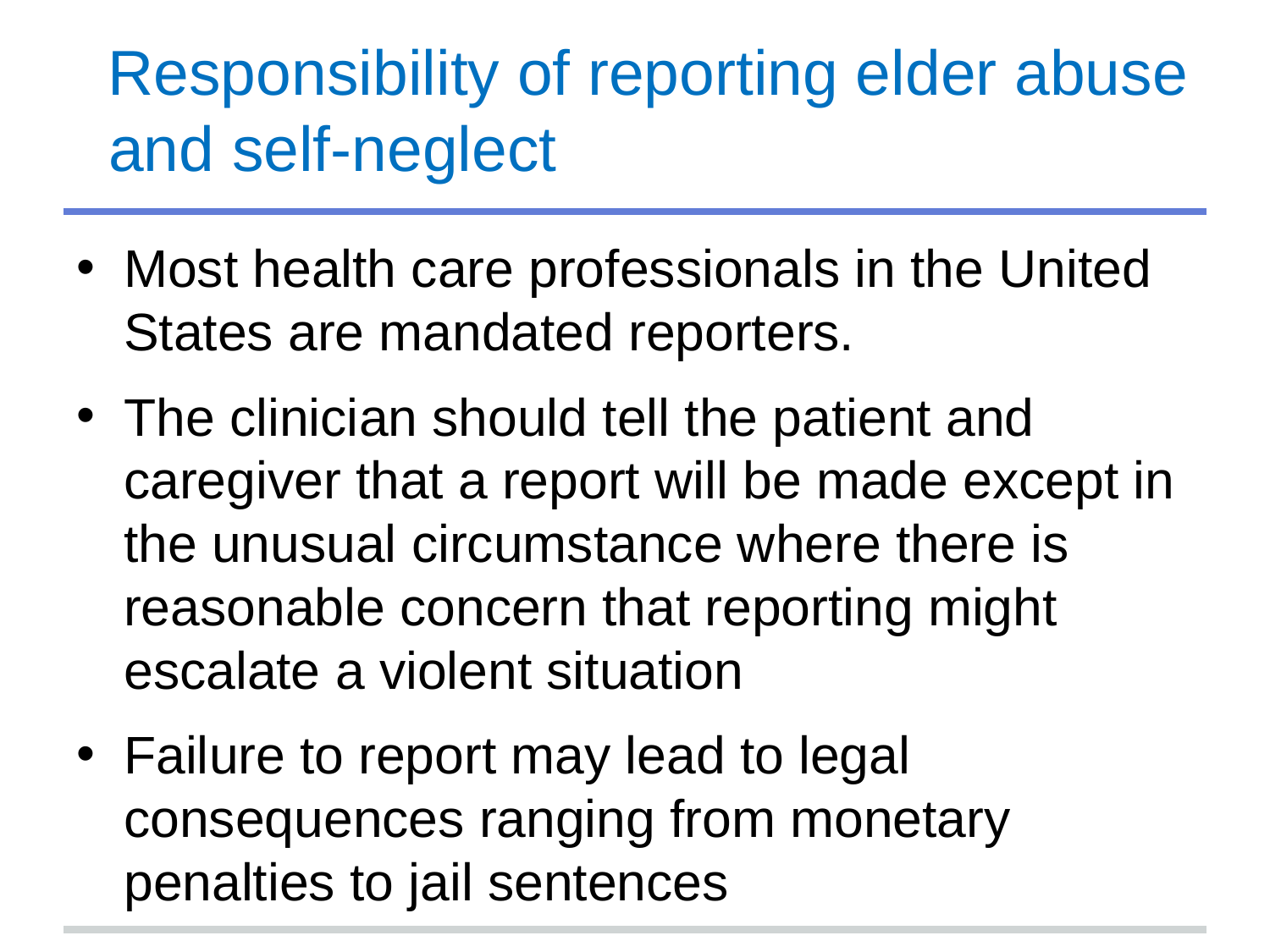

# Responsibility of reporting elder abuse and self-neglect
Most health care professionals in the United States are mandated reporters.
The clinician should tell the patient and caregiver that a report will be made except in the unusual circumstance where there is reasonable concern that reporting might escalate a violent situation
Failure to report may lead to legal  consequences ranging from monetary penalties to jail sentences